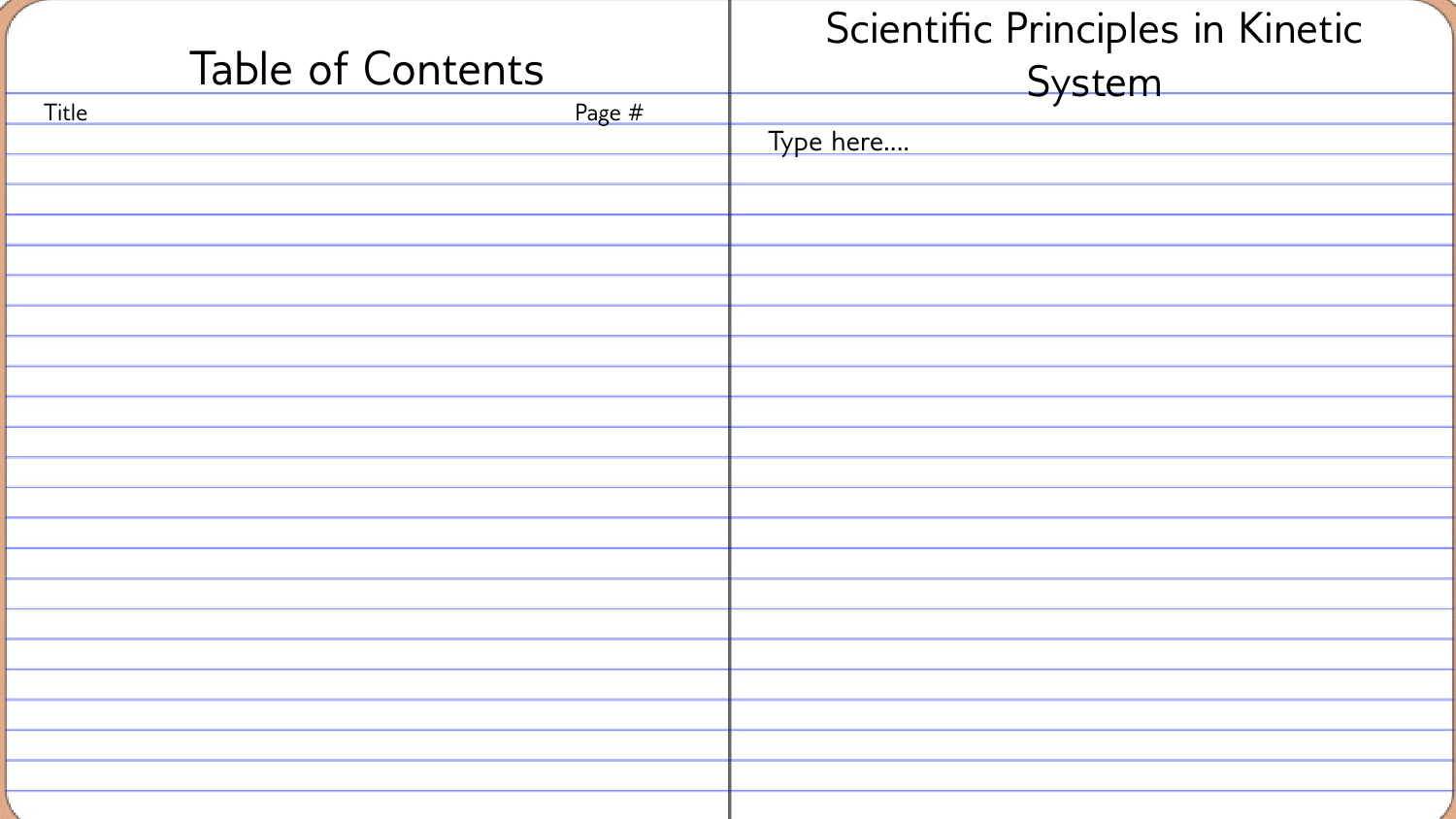

Scientific Principles in Kinetic System
# Table of Contents
 Title                                                                   Page #
Type here....